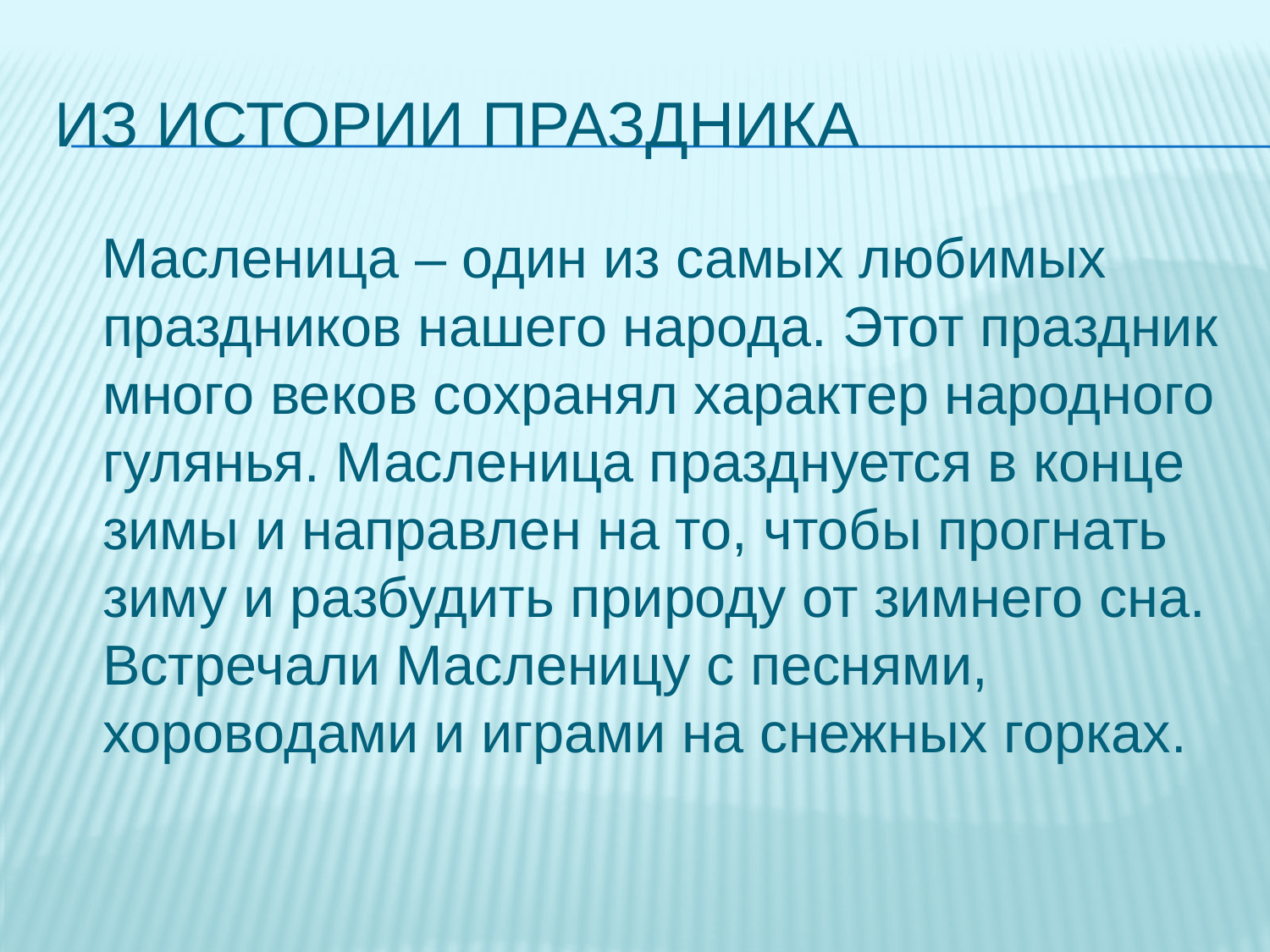

# Из истории праздника
   Масленица – один из самых любимых праздников нашего народа. Этот праздник много веков сохранял характер народного гулянья. Масленица празднуется в конце зимы и направлен на то, чтобы прогнать зиму и разбудить природу от зимнего сна. Встречали Масленицу с песнями, хороводами и играми на снежных горках.